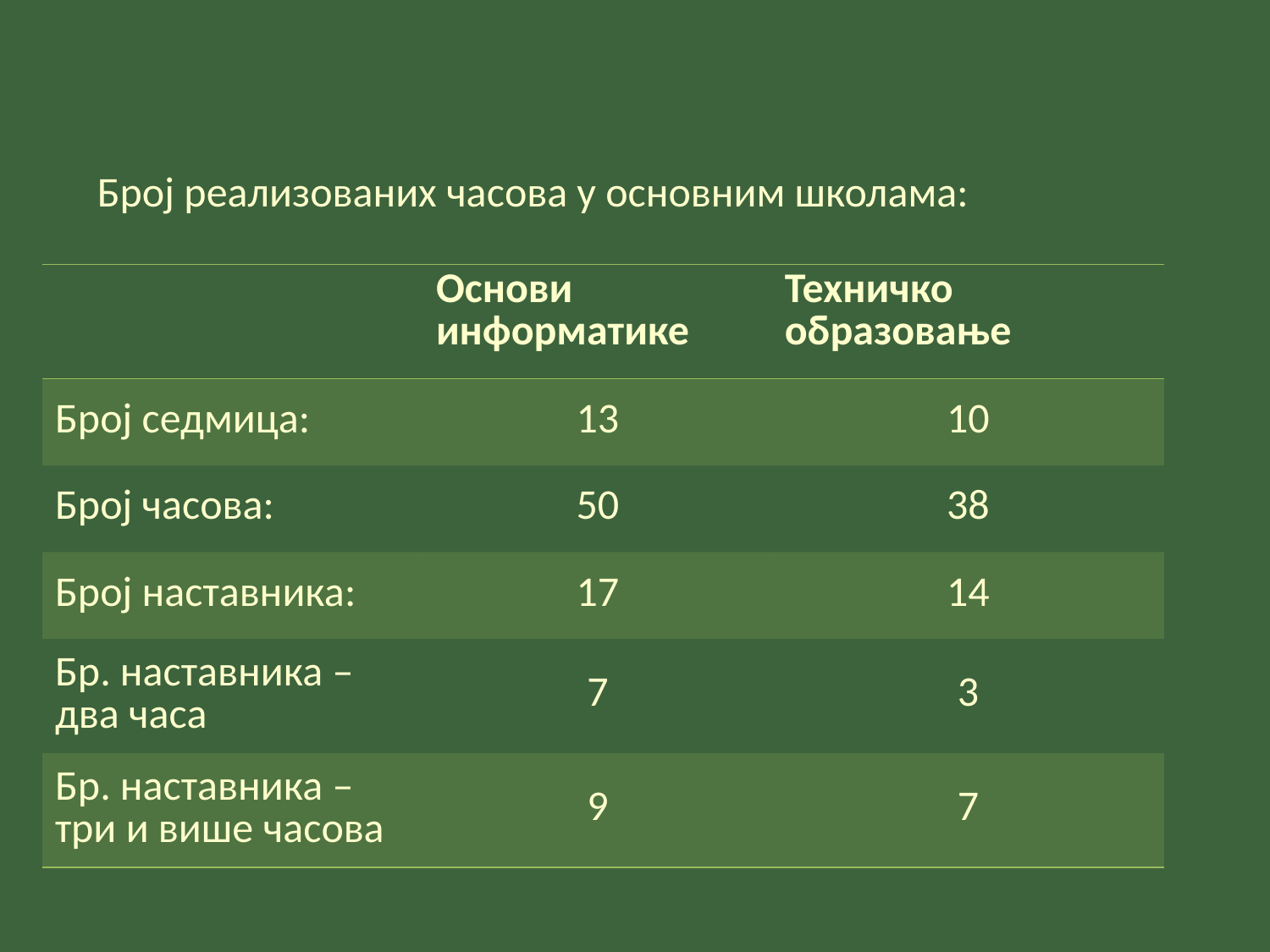

Број реализованих часова у основним школама:

|  | Основи информатике | Техничко образовање |
| --- | --- | --- |
| Број седмица: | 13 | 10 |
| Број часова: | 50 | 38 |
| Број наставника: | 17 | 14 |
| Бр. наставника – два часа | 7 | 3 |
| Бр. наставника – три и више часова | 9 | 7 |